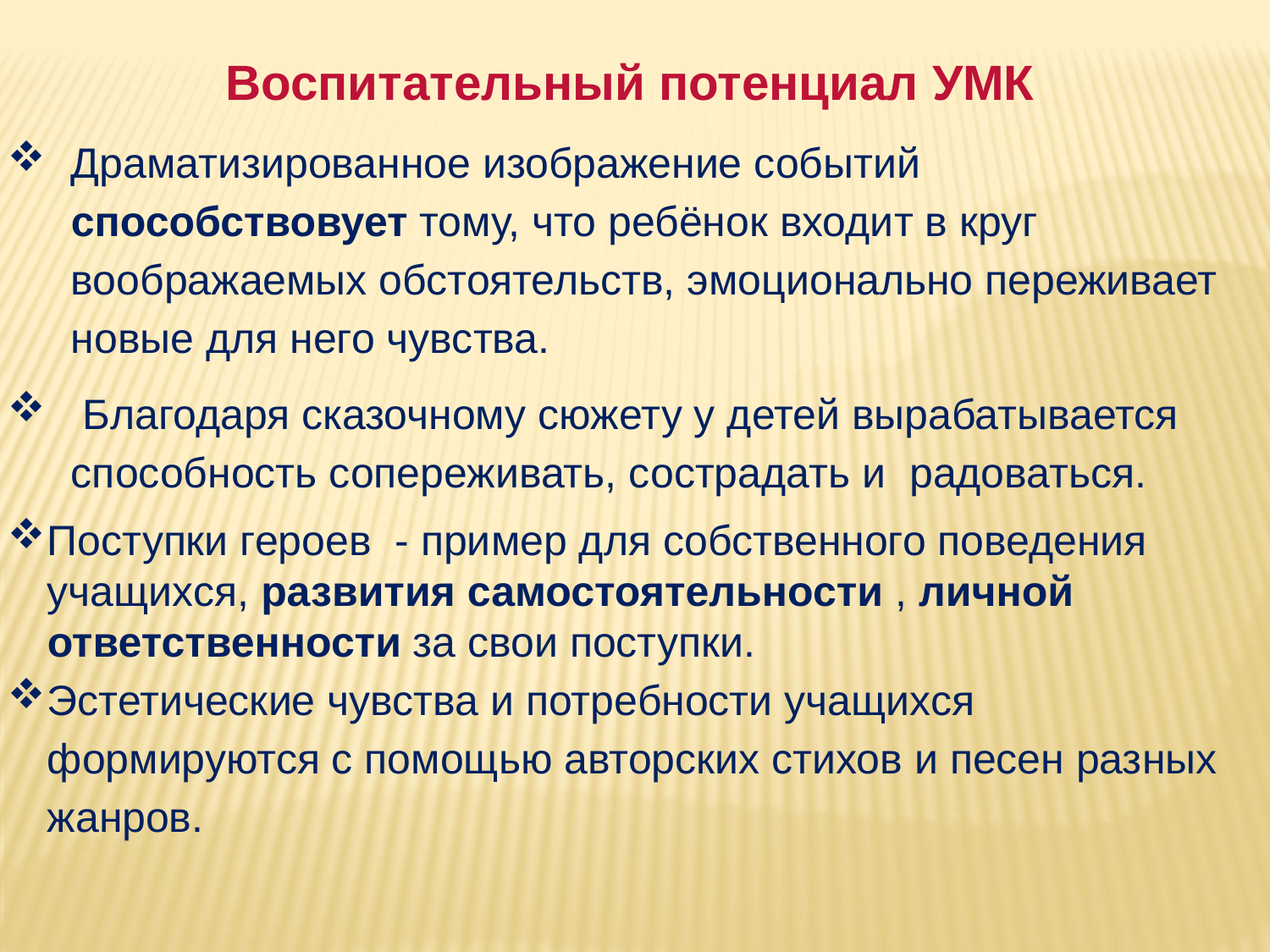

Воспитательный потенциал УМК
Драматизированное изображение событий способствовует тому, что ребёнок входит в круг воображаемых обстоятельств, эмоционально переживает новые для него чувства.
 Благодаря сказочному сюжету у детей вырабатывается способность сопереживать, сострадать и  радоваться.
Поступки героев  - пример для собственного поведения учащихся, развития самостоятельности , личной ответственности за свои поступки.
Эстетические чувства и потребности учащихся формируются с помощью авторских стихов и песен разных жанров.